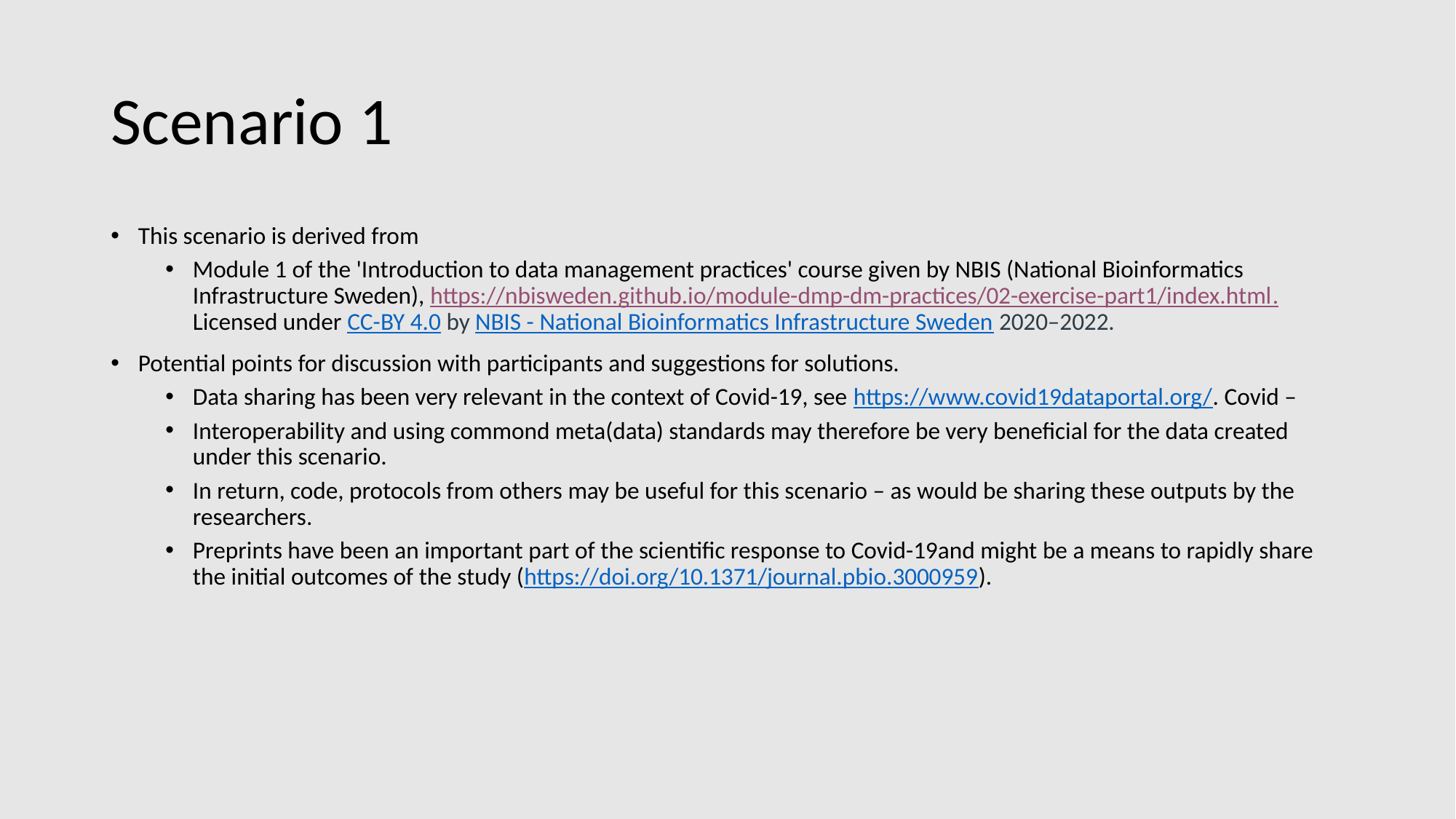

# Scenario 1
This scenario is derived from
Module 1 of the 'Introduction to data management practices' course given by NBIS (National Bioinformatics Infrastructure Sweden), https://nbisweden.github.io/module-dmp-dm-practices/02-exercise-part1/index.html. Licensed under CC-BY 4.0 by NBIS - National Bioinformatics Infrastructure Sweden 2020–2022.
Potential points for discussion with participants and suggestions for solutions.
Data sharing has been very relevant in the context of Covid-19, see https://www.covid19dataportal.org/. Covid –
Interoperability and using commond meta(data) standards may therefore be very beneficial for the data created under this scenario.
In return, code, protocols from others may be useful for this scenario – as would be sharing these outputs by the researchers.
Preprints have been an important part of the scientific response to Covid-19and might be a means to rapidly share the initial outcomes of the study (https://doi.org/10.1371/journal.pbio.3000959).